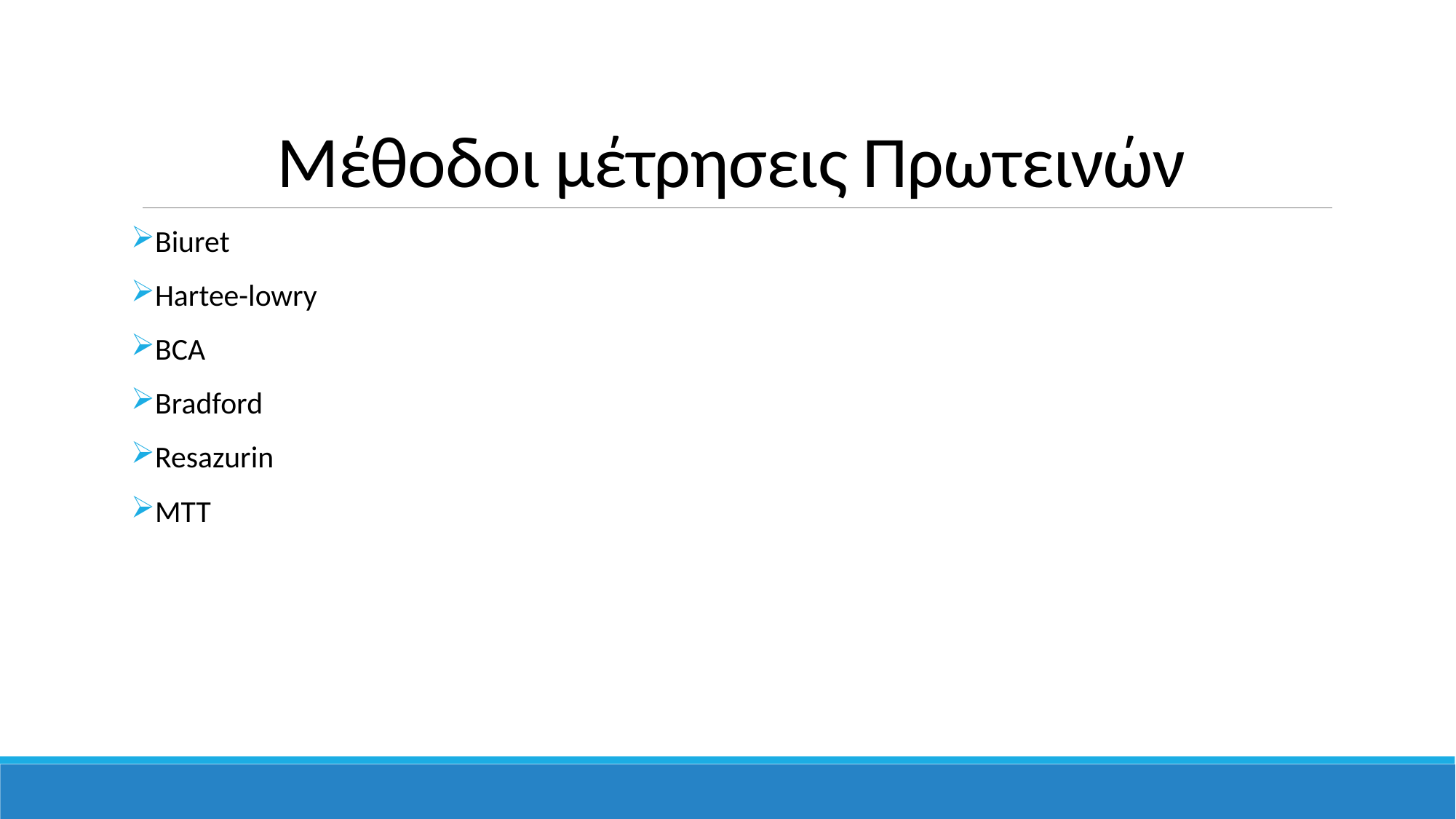

# Μέθοδοι μέτρησεις Πρωτεινών
Biuret
Hartee-lowry
BCA
Bradford
Resazurin
MTT